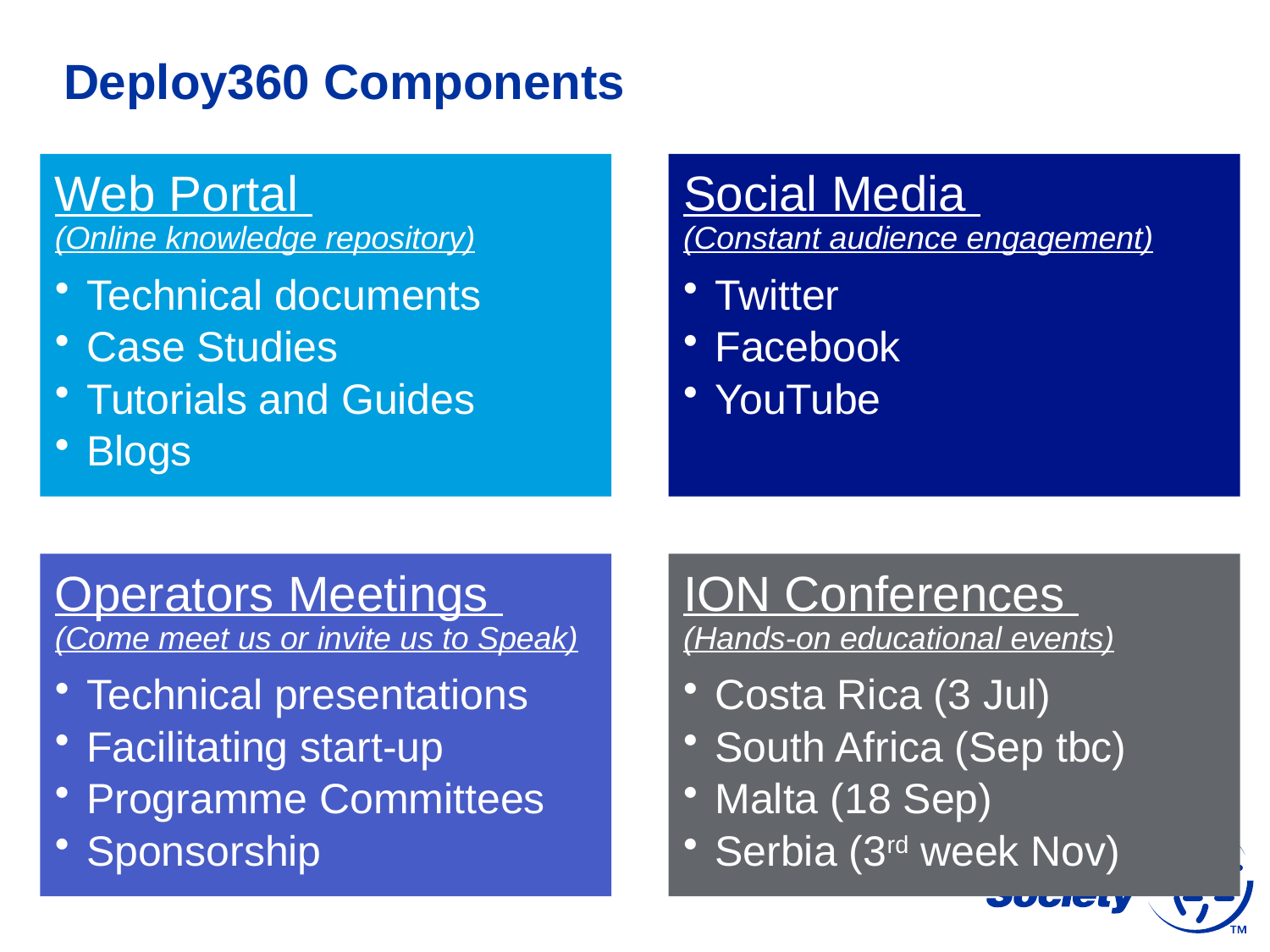

# Deploy360 Components
Web Portal
(Online knowledge repository)
Technical documents
Case Studies
Tutorials and Guides
Blogs
Social Media
(Constant audience engagement)
Twitter
Facebook
YouTube
Operators Meetings
(Come meet us or invite us to Speak)
Technical presentations
Facilitating start-up
Programme Committees
Sponsorship
ION Conferences
(Hands-on educational events)
Costa Rica (3 Jul)
South Africa (Sep tbc)
Malta (18 Sep)
Serbia (3rd week Nov)